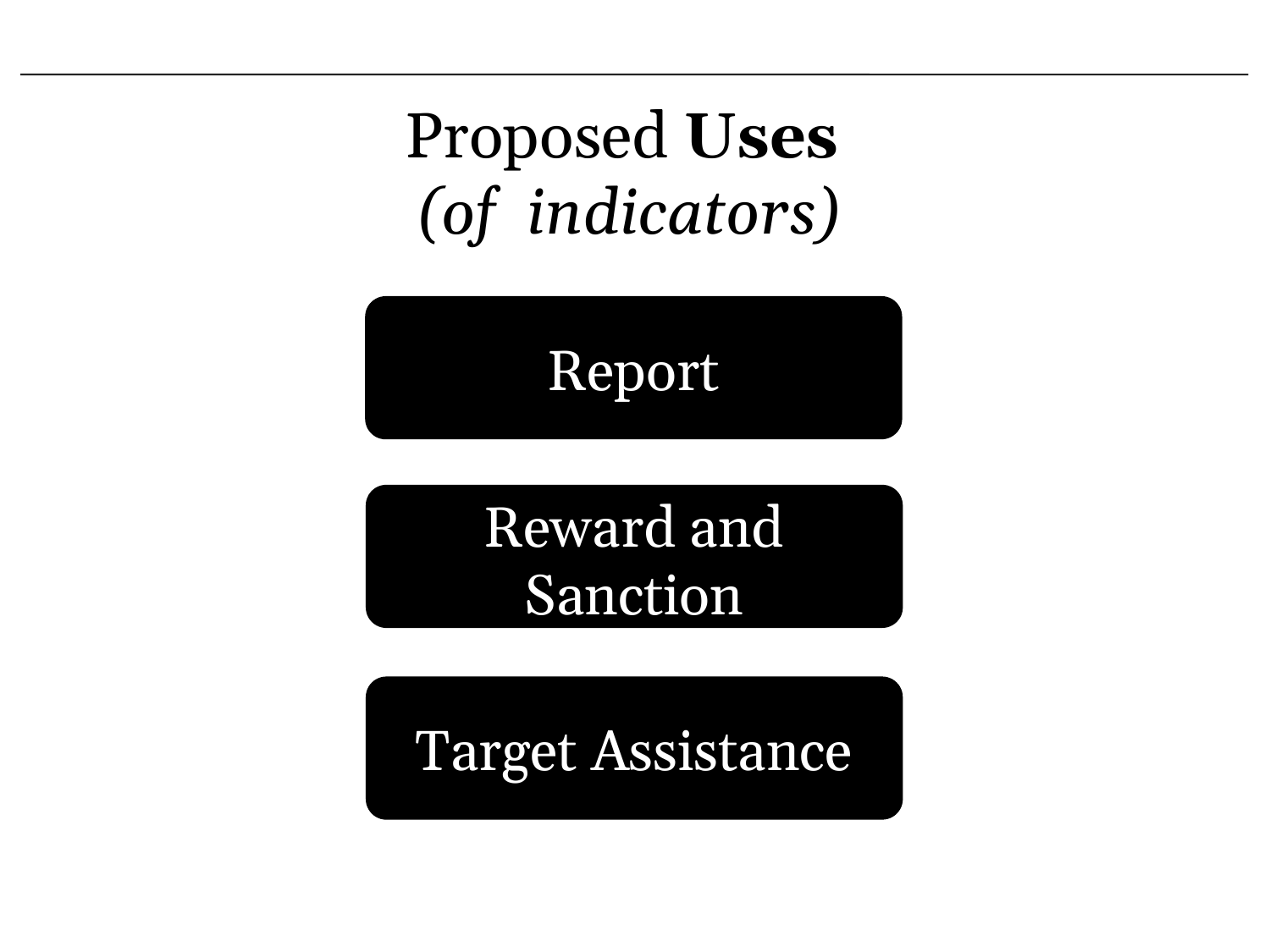

Proposed Uses
(of  indicators)
Report
Reward and Sanction

Target Assistance